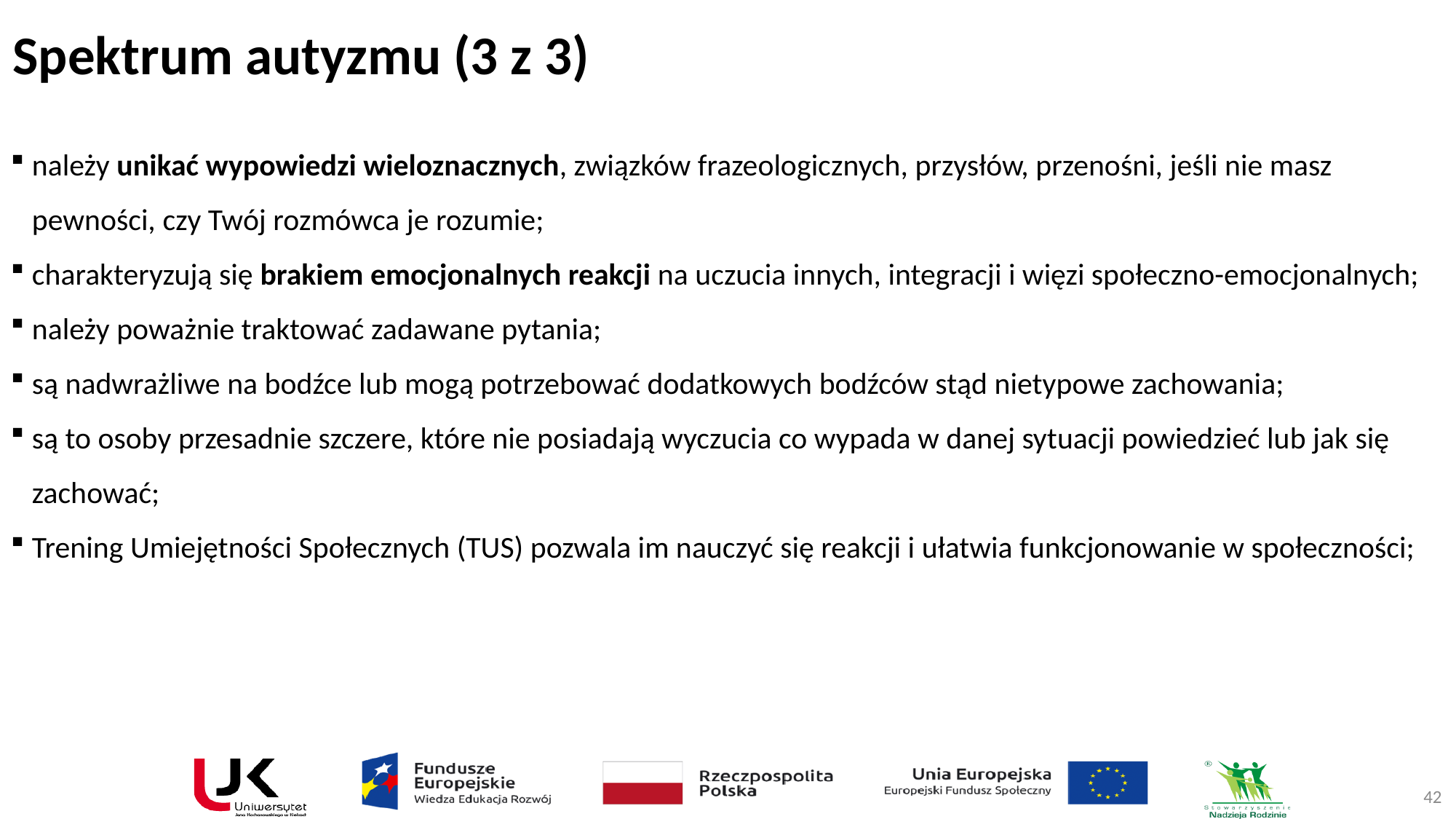

# Spektrum autyzmu (3 z 3)
należy unikać wypowiedzi wieloznacznych, związków frazeologicznych, przysłów, przenośni, jeśli nie masz pewności, czy Twój rozmówca je rozumie;
charakteryzują się brakiem emocjonalnych reakcji na uczucia innych, integracji i więzi społeczno-emocjonalnych;
należy poważnie traktować zadawane pytania;
są nadwrażliwe na bodźce lub mogą potrzebować dodatkowych bodźców stąd nietypowe zachowania;
są to osoby przesadnie szczere, które nie posiadają wyczucia co wypada w danej sytuacji powiedzieć lub jak się zachować;
Trening Umiejętności Społecznych (TUS) pozwala im nauczyć się reakcji i ułatwia funkcjonowanie w społeczności;

42